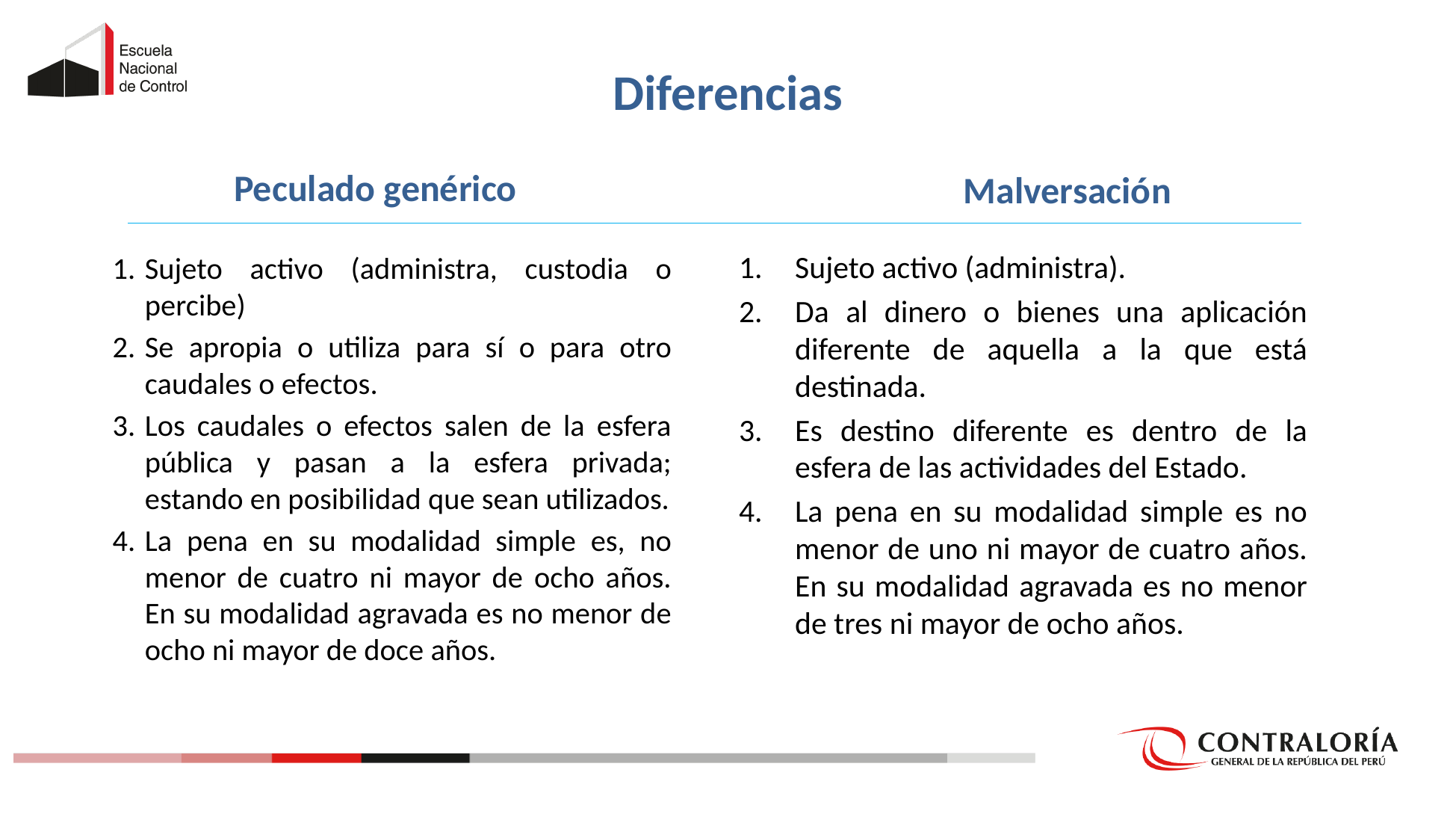

Diferencias
Peculado genérico
Malversación
Sujeto activo (administra).
Da al dinero o bienes una aplicación diferente de aquella a la que está destinada.
Es destino diferente es dentro de la esfera de las actividades del Estado.
La pena en su modalidad simple es no menor de uno ni mayor de cuatro años. En su modalidad agravada es no menor de tres ni mayor de ocho años.
Sujeto activo (administra, custodia o percibe)
Se apropia o utiliza para sí o para otro caudales o efectos.
Los caudales o efectos salen de la esfera pública y pasan a la esfera privada; estando en posibilidad que sean utilizados.
La pena en su modalidad simple es, no menor de cuatro ni mayor de ocho años. En su modalidad agravada es no menor de ocho ni mayor de doce años.